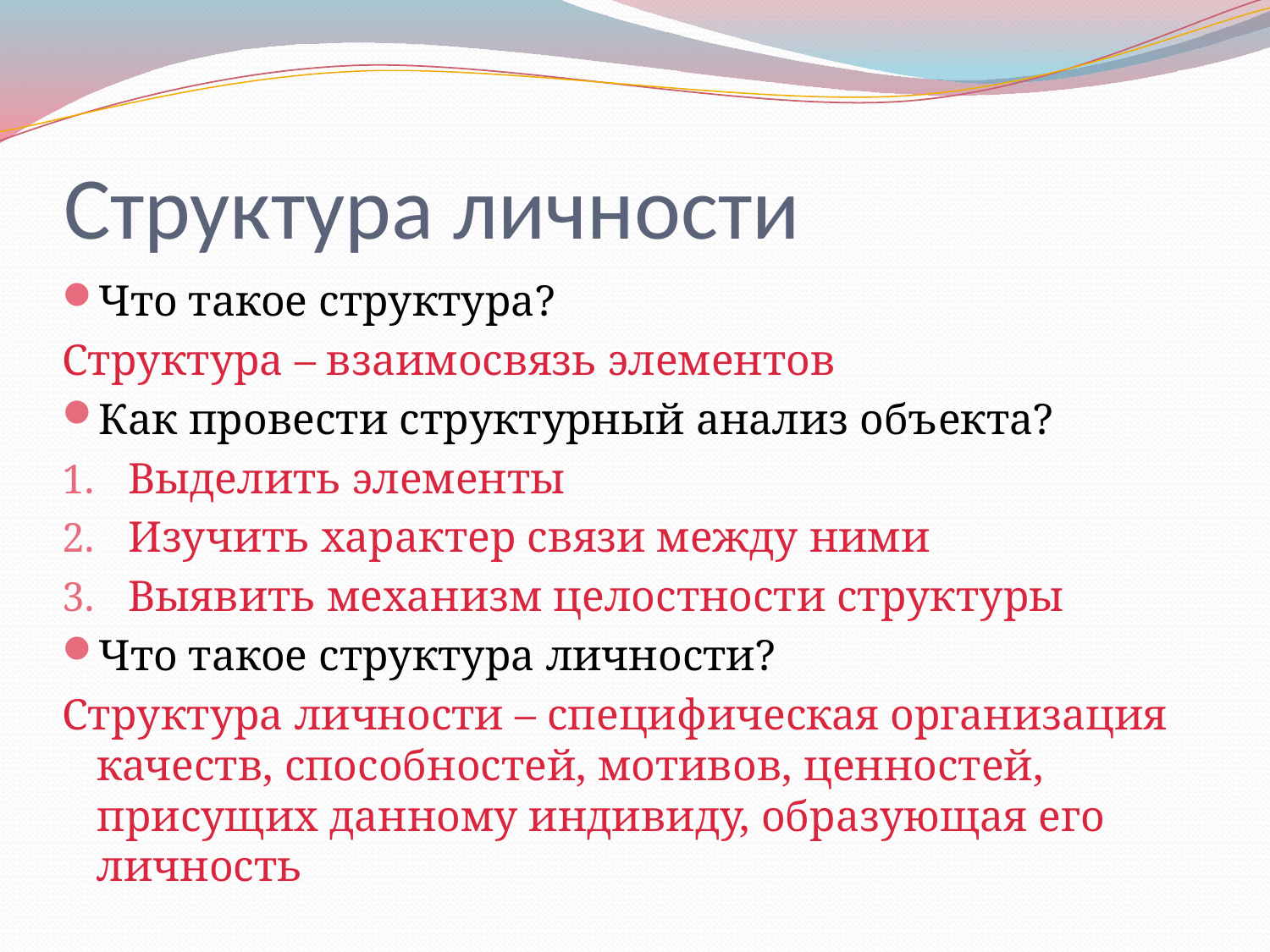

# Структура личности
Что такое структура?
Структура – взаимосвязь элементов
Как провести структурный анализ объекта?
Выделить элементы
Изучить характер связи между ними
Выявить механизм целостности структуры
Что такое структура личности?
Структура личности – специфическая организация качеств, способностей, мотивов, ценностей, присущих данному индивиду, образующая его личность